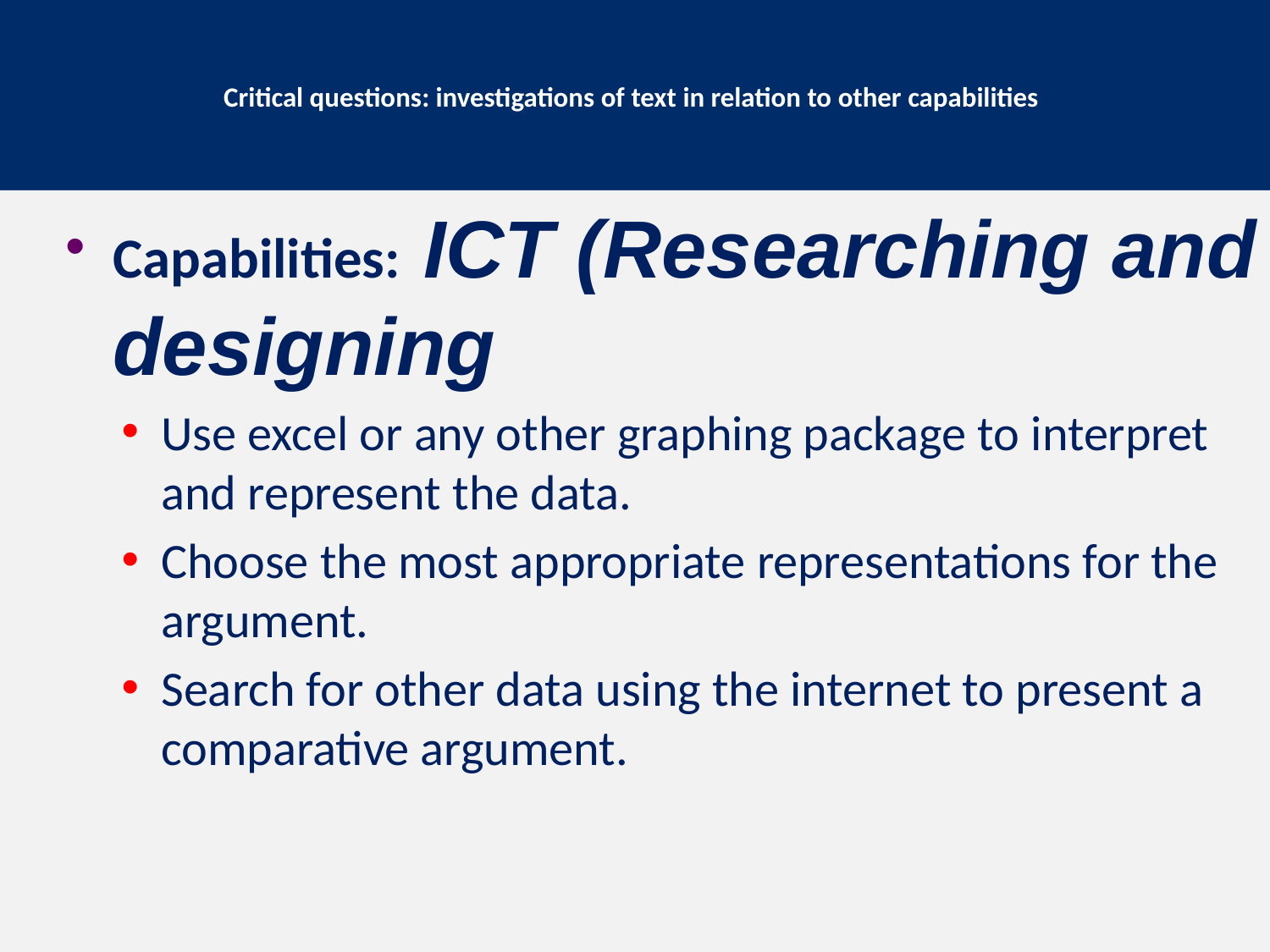

# Critical questions: investigations of text in relation to other capabilities
Capabilities: ICT (Researching and designing
Use excel or any other graphing package to interpret and represent the data.
Choose the most appropriate representations for the argument.
Search for other data using the internet to present a comparative argument.